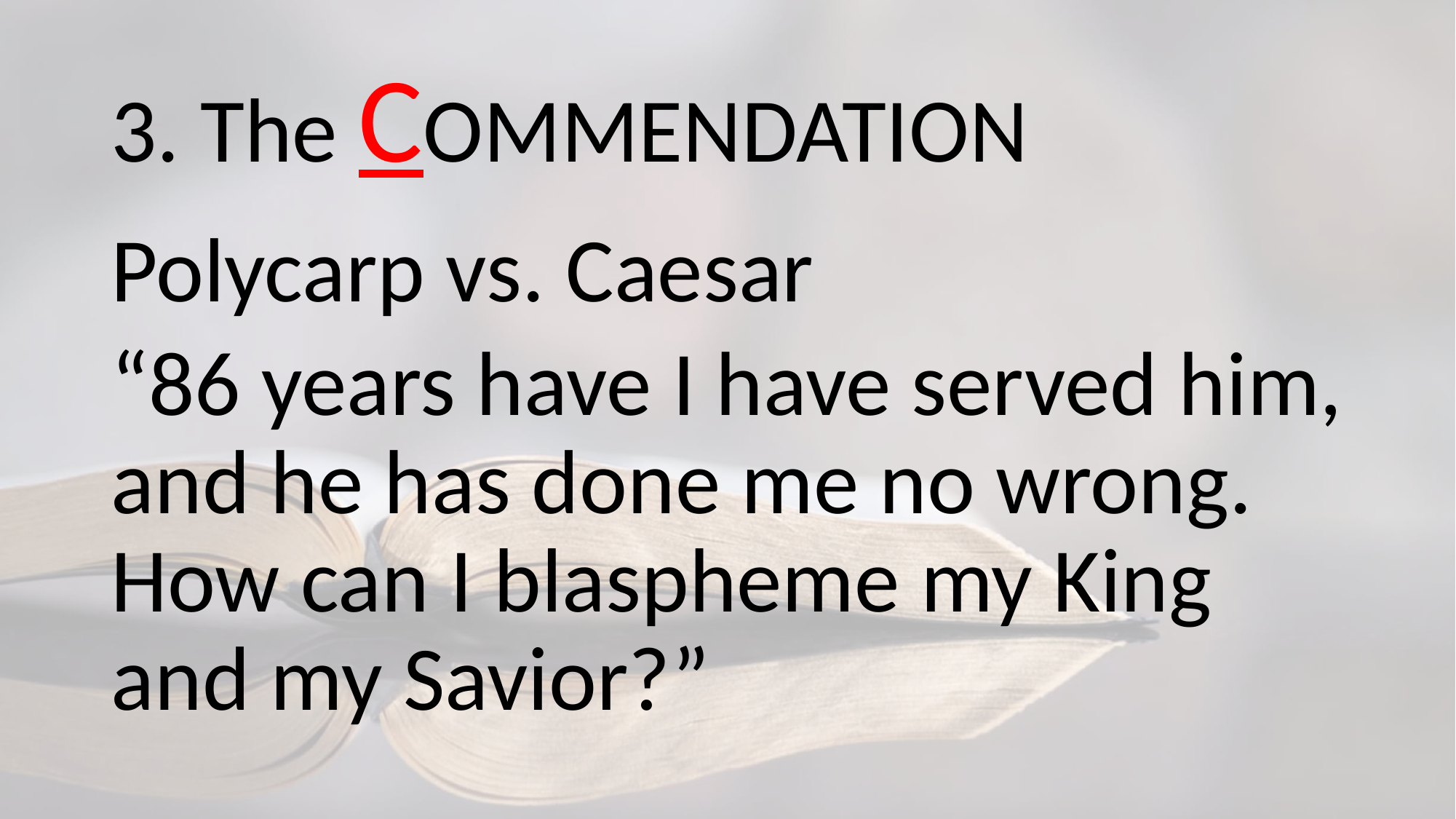

# 3. The COMMENDATION
Polycarp vs. Caesar
“86 years have I have served him, and he has done me no wrong. How can I blaspheme my King and my Savior?”